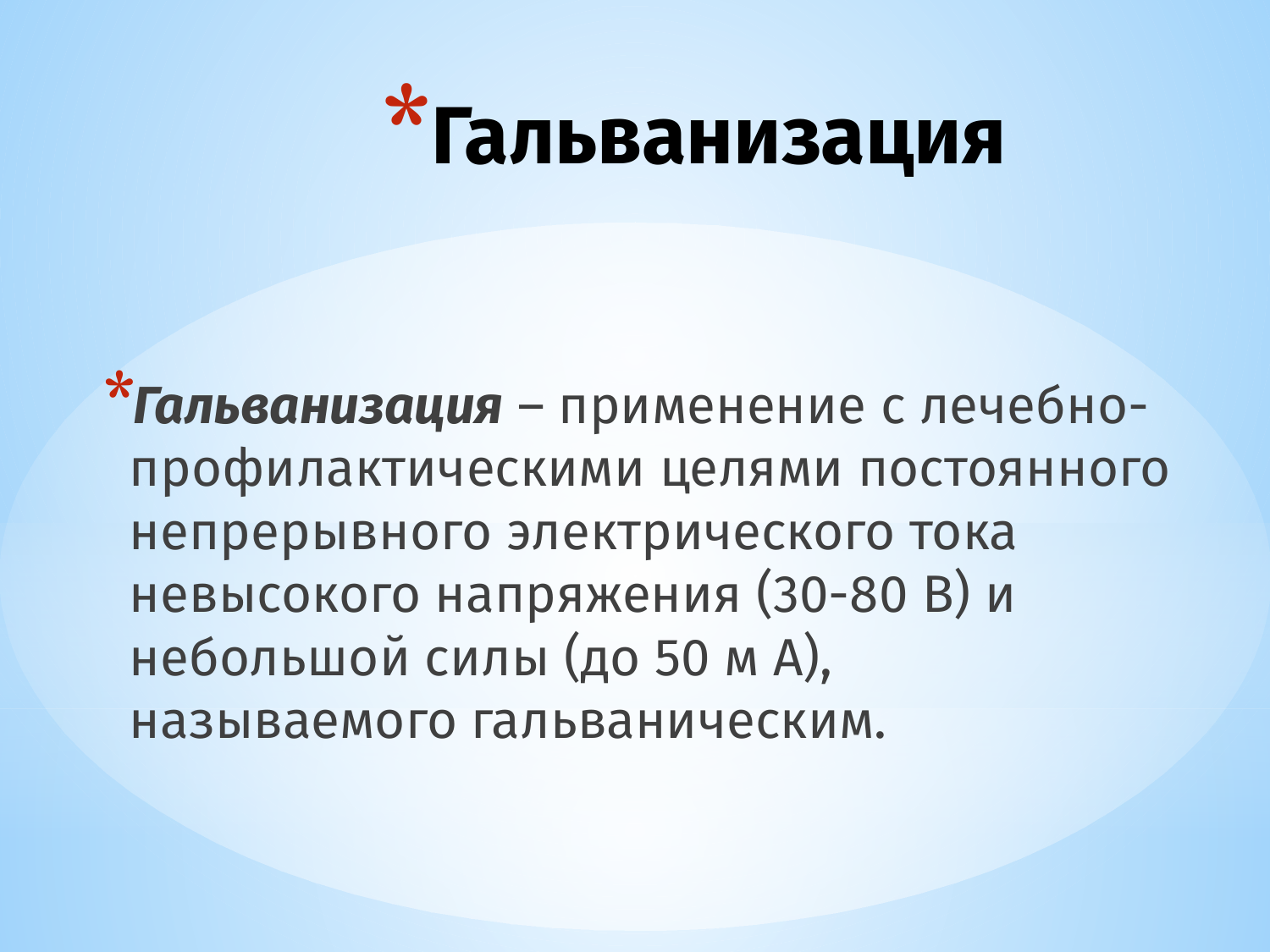

# Гальванизация

Гальванизация – применение с лечебно-профилактическими целями постоянного непрерывного электрического тока невысокого напряжения (30-80 В) и небольшой силы (до 50 м А), называемого гальваническим.